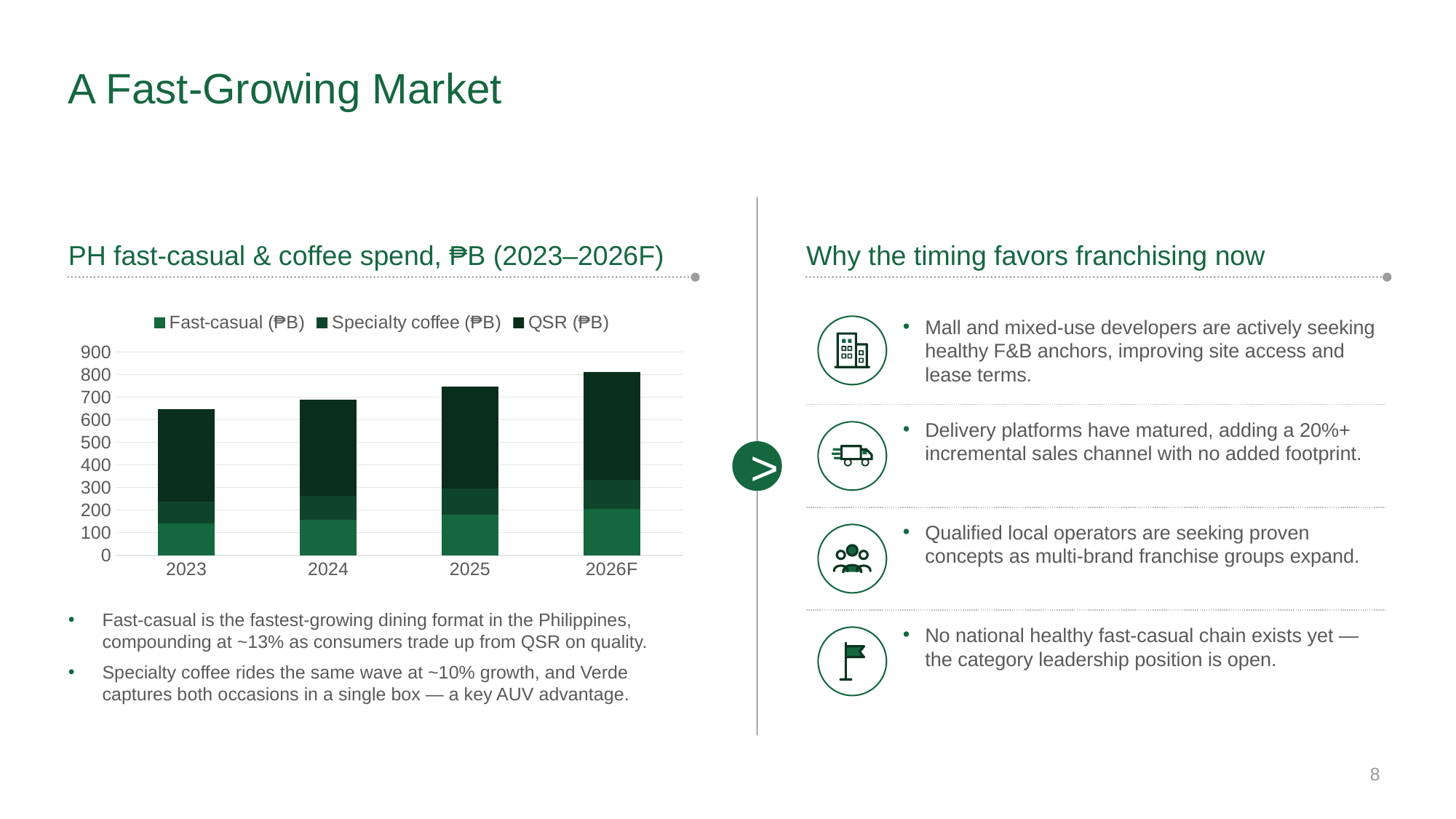

# A Fast-Growing Market
PH fast-casual & coffee spend, ₱B (2023–2026F)
Why the timing favors franchising now

### Chart

| Category | Fast-casual (₱B) | Specialty coffee (₱B) | QSR (₱B) |
|---|---|---|---|
| 2023 | 142.0 | 95.0 | 410.0 |
| 2024 | 158.0 | 104.0 | 428.0 |
| 2025 | 180.0 | 116.0 | 452.0 |
| 2026F | 205.0 | 128.0 | 480.0 |
Mall and mixed-use developers are actively seeking healthy F&B anchors, improving site access and lease terms.

Delivery platforms have matured, adding a 20%+ incremental sales channel with no added footprint.

>
Qualified local operators are seeking proven concepts as multi-brand franchise groups expand.

Fast-casual is the fastest-growing dining format in the Philippines, compounding at ~13% as consumers trade up from QSR on quality.
Specialty coffee rides the same wave at ~10% growth, and Verde captures both occasions in a single box — a key AUV advantage.
No national healthy fast-casual chain exists yet — the category leadership position is open.

8